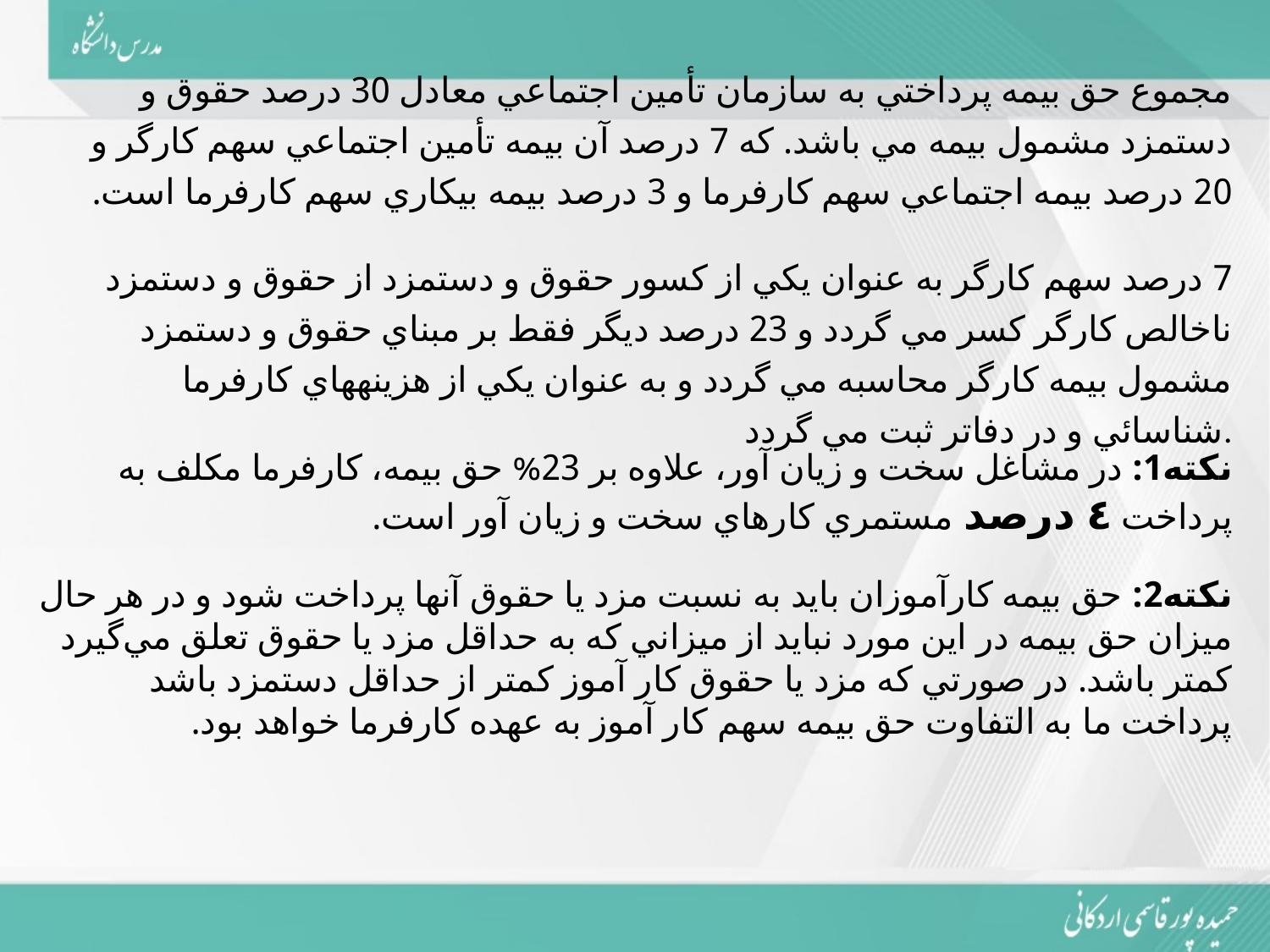

# مجموع حق بيمه پرداختي به سازمان تأمين اجتماعي معادل 30 درصد حقوق و دستمزد مشمول بيمه مي باشد. که 7 درصد آن بيمه تأمين اجتماعي سهم کارگر و 20 درصد بيمه اجتماعي سهم کارفرما و 3 درصد بيمه بيکاري سهم کارفرما است. 7 درصد سهم کارگر به عنوان يکي از کسور حقوق و دستمزد از حقوق و دستمزد ناخالص کارگر کسر مي گردد و 23 درصد ديگر فقط بر مبناي حقوق و دستمزد مشمول بيمه کارگر محاسبه مي گردد و به عنوان يکي از هزينه­هاي کارفرما شناسائي و در دفاتر ثبت مي گردد.

نکته1: در مشاغل سخت و زيان ‌آور، علاوه بر 23% حق بيمه، کارفرما مکلف به پرداخت ٤ درصد مستمري کارهاي سخت و زيان‌ آور است.

نکته2: حق‌ بيمه‌ کارآموزان‌ بايد به‌ نسبت‌ مزد يا حقوق‌ آنها پرداخت‌ شود و در هر حال‌ ميزان‌ حق‌ بيمه‌ در اين‌ مورد نبايد از ميزاني‌ که‌ به‌ حداقل‌ مزد يا حقوق‌ تعلق‌ مي‌گيرد کمتر باشد. در صورتي‌ که‌ مزد يا حقوق‌ کار آموز کمتر از حداقل‌ دستمزد باشد پرداخت‌ ما به‌ التفاوت‌ حق ‌بيمه‌ سهم‌ کار آموز به‌ عهده‌ کارفرما خواهد بود.